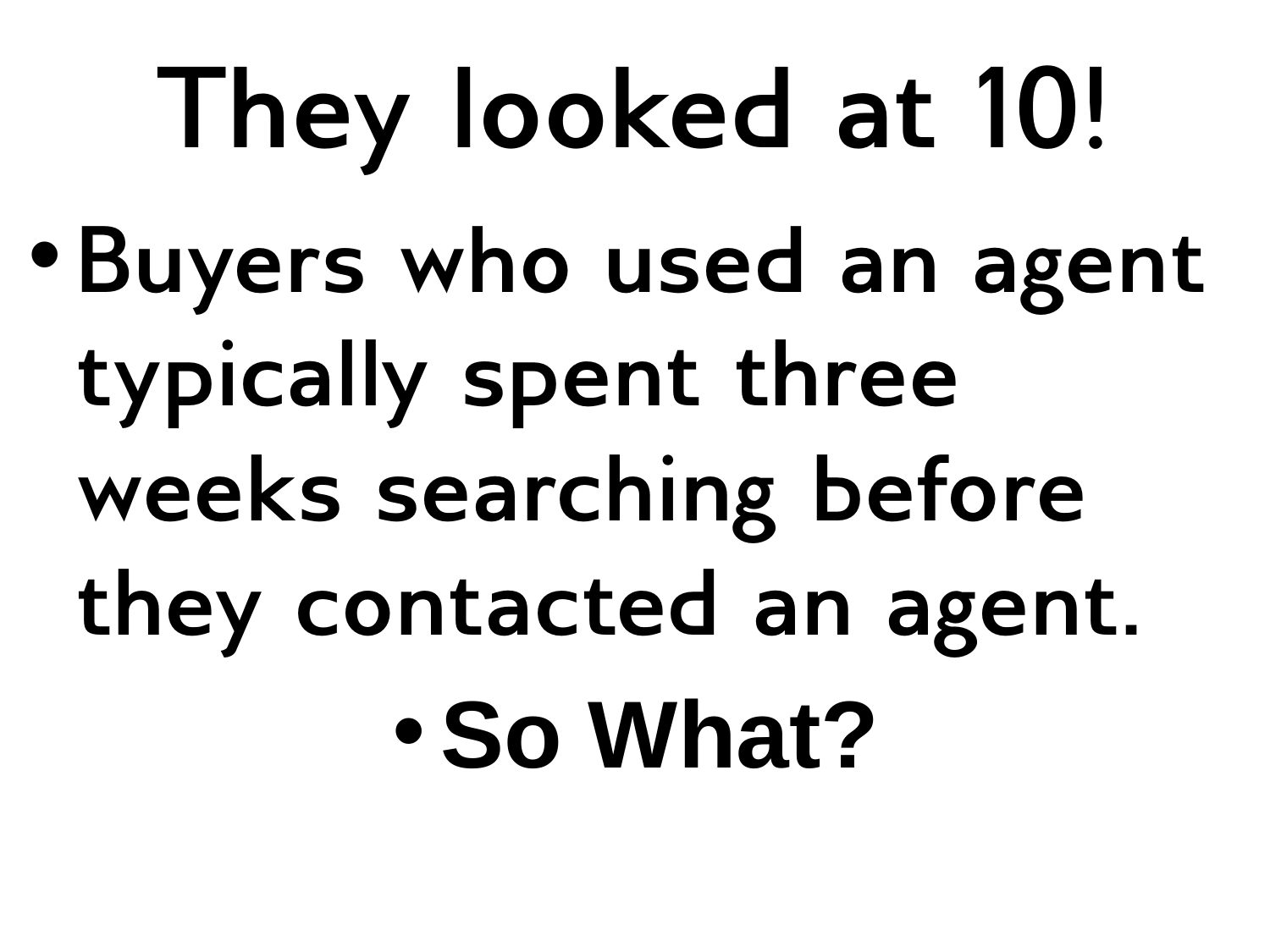

# They looked at 10!
Buyers who used an agent typically spent three weeks searching before they contacted an agent.
So What?